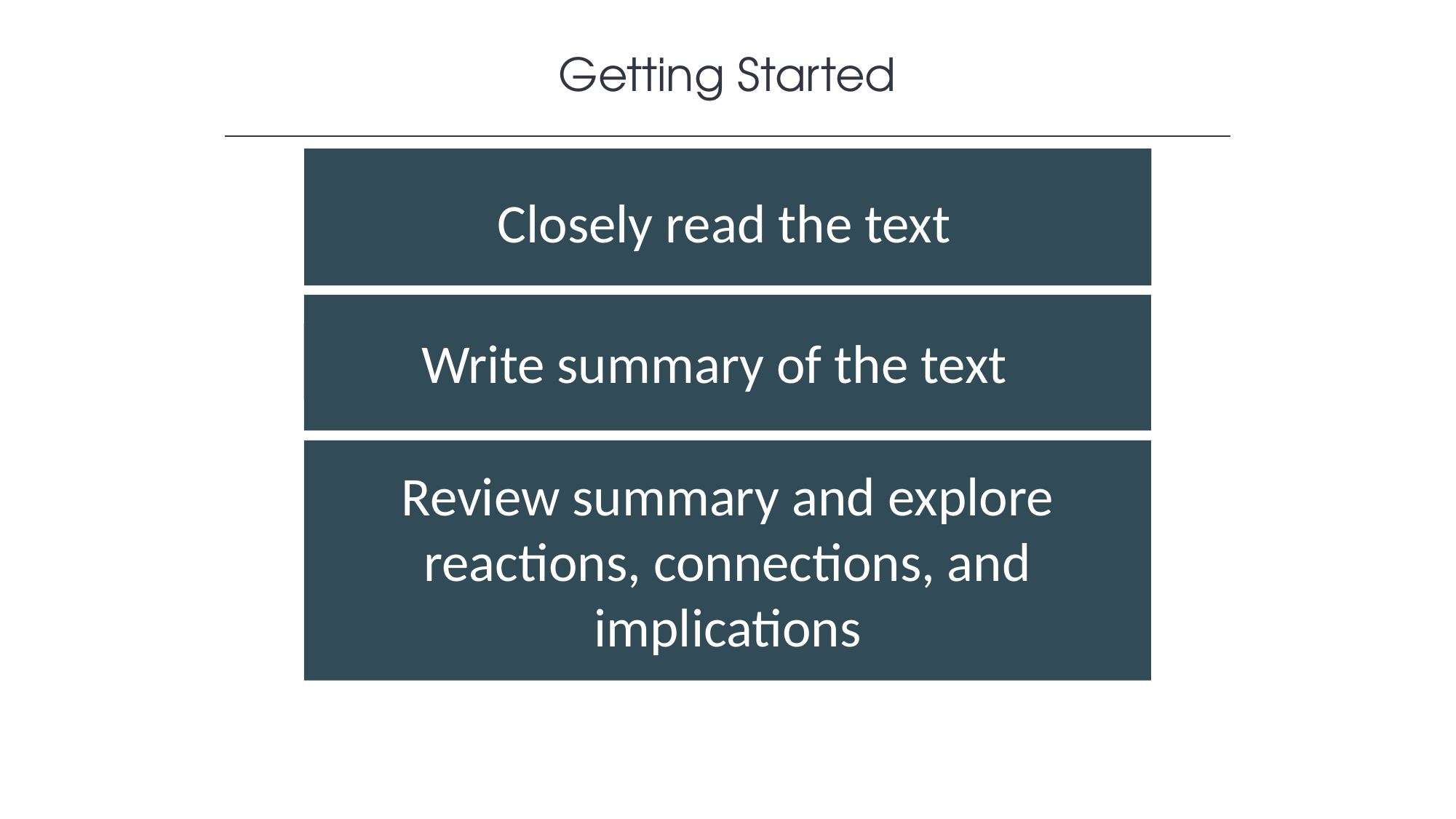

Getting Started
HAWKES LEARNING

Closely read the text

Write summary of the text

Review summary and explore reactions, connections, and implications